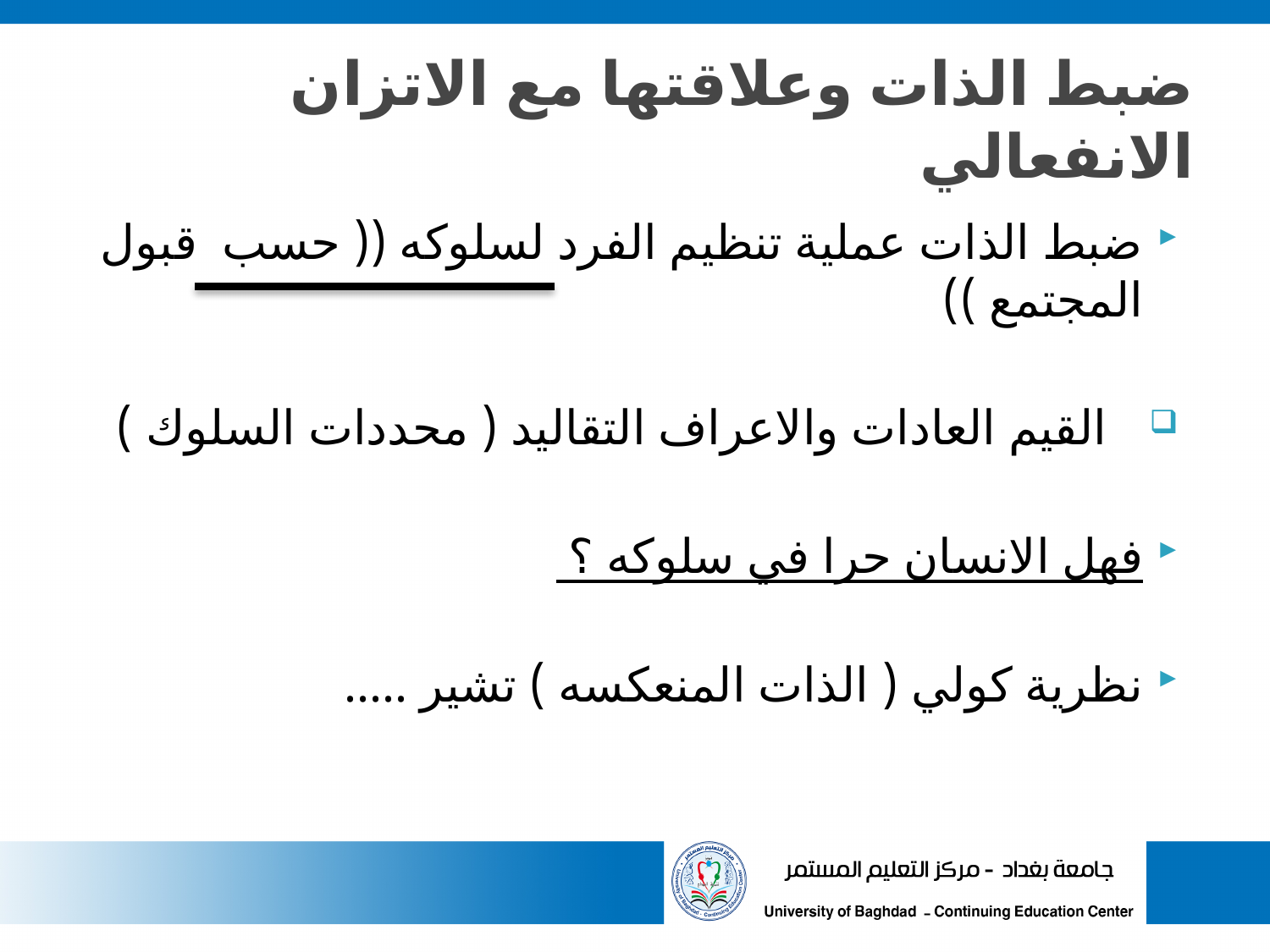

# ضبط الذات وعلاقتها مع الاتزان الانفعالي
ضبط الذات عملية تنظيم الفرد لسلوكه (( حسب  قبول المجتمع ))

القيم العادات والاعراف التقاليد ( محددات السلوك )

فهل الانسان حرا في سلوكه ؟

نظرية كولي ( الذات المنعكسه ) تشير .....